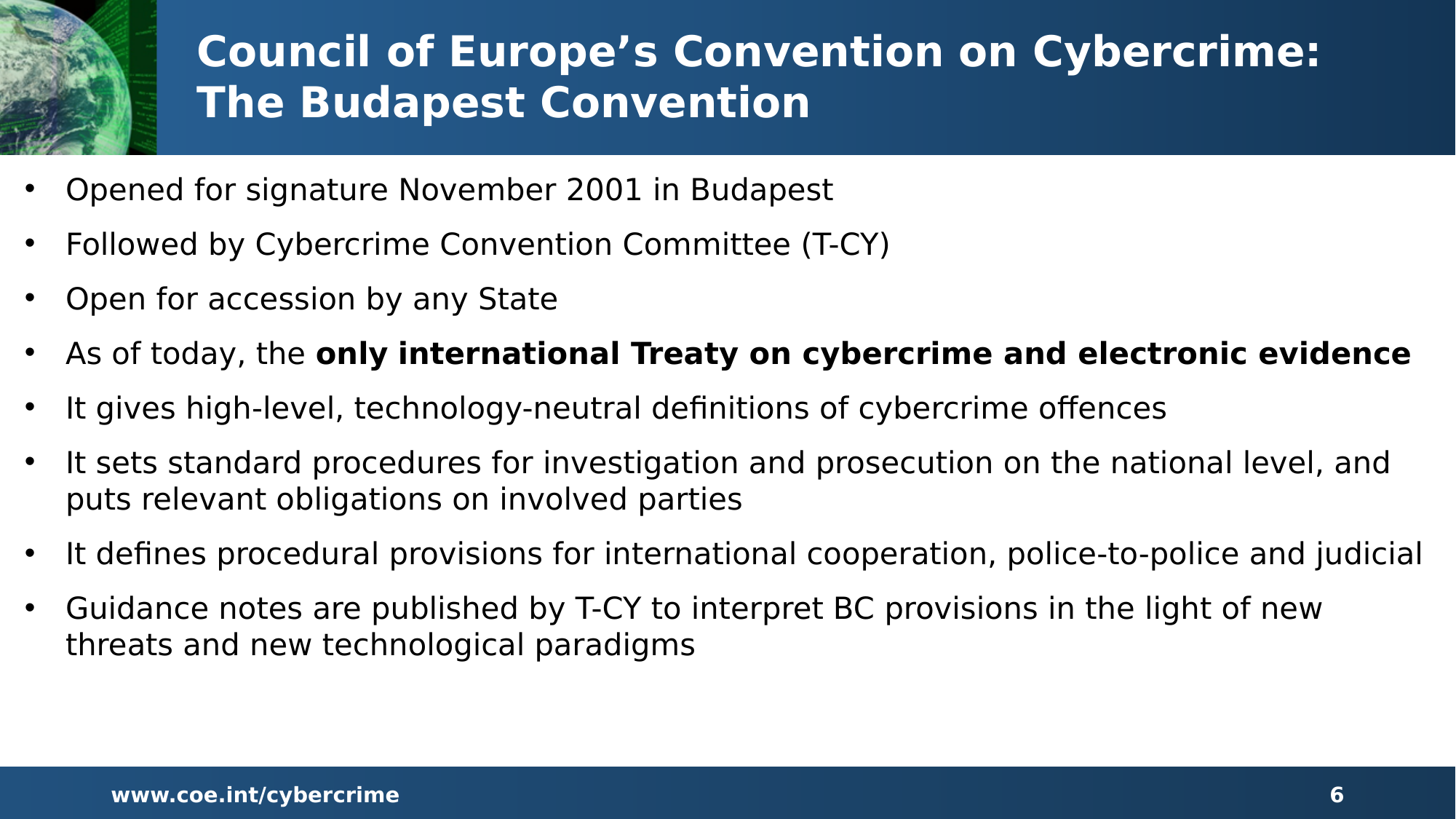

Council of Europe’s Convention on Cybercrime:
The Budapest Convention
Opened for signature November 2001 in Budapest
Followed by Cybercrime Convention Committee (T-CY)
Open for accession by any State
As of today, the only international Treaty on cybercrime and electronic evidence
It gives high-level, technology-neutral definitions of cybercrime offences
It sets standard procedures for investigation and prosecution on the national level, and puts relevant obligations on involved parties
It defines procedural provisions for international cooperation, police-to-police and judicial
Guidance notes are published by T-CY to interpret BC provisions in the light of new threats and new technological paradigms
www.coe.int/cybercrime
6